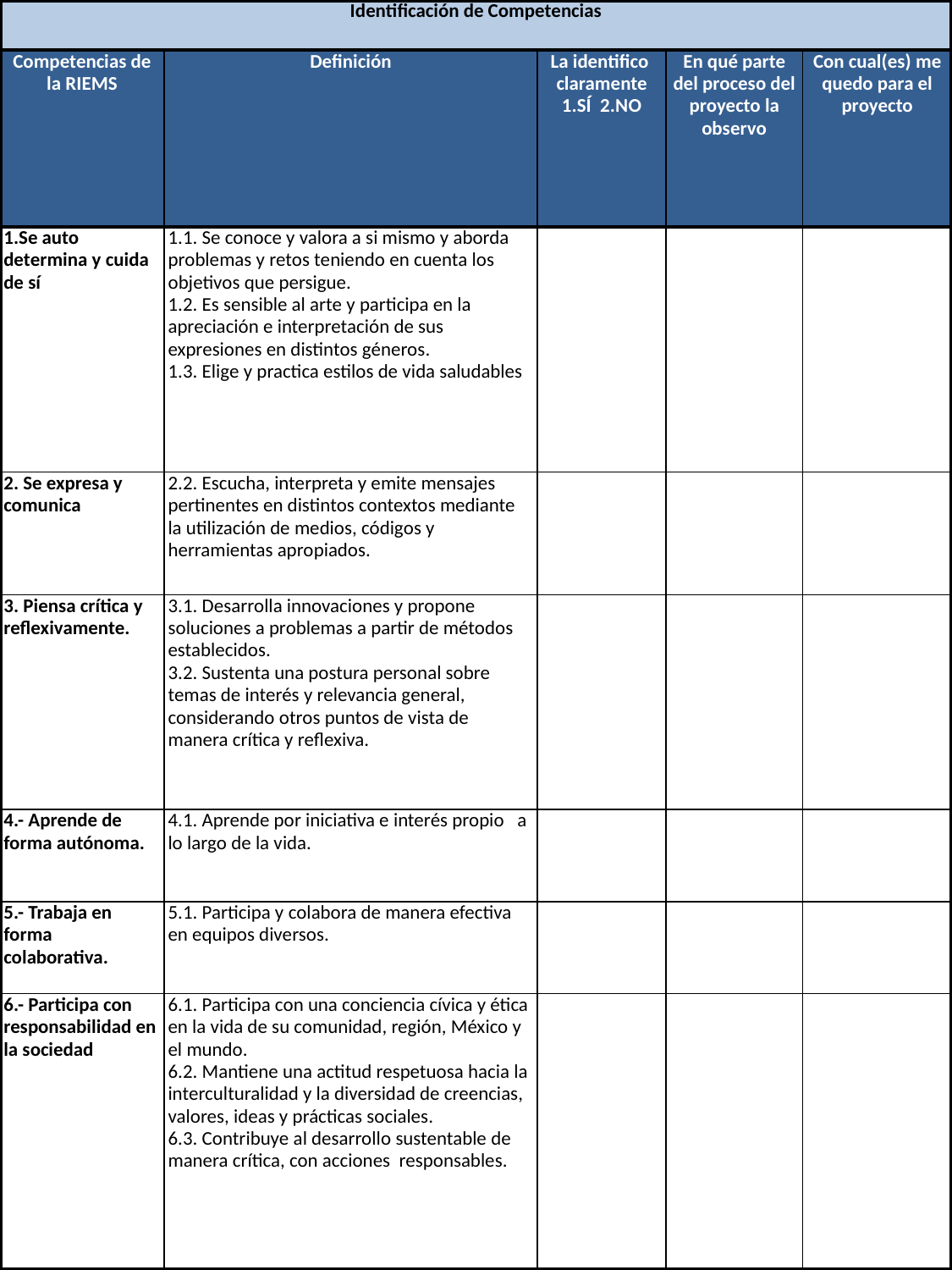

| Identificación de Competencias |  |  |  |  |
| --- | --- | --- | --- | --- |
| Competencias de la RIEMS | Definición | La identifico claramente 1.SÍ 2.NO | En qué parte del proceso del proyecto la observo | Con cual(es) me quedo para el proyecto |
| 1.Se auto determina y cuida de sí | 1.1. Se conoce y valora a si mismo y aborda problemas y retos teniendo en cuenta los objetivos que persigue. 1.2. Es sensible al arte y participa en la apreciación e interpretación de sus expresiones en distintos géneros. 1.3. Elige y practica estilos de vida saludables |  |  |  |
| 2. Se expresa y comunica | 2.2. Escucha, interpreta y emite mensajes pertinentes en distintos contextos mediante la utilización de medios, códigos y herramientas apropiados. |  |  |  |
| 3. Piensa crítica y reflexivamente. | 3.1. Desarrolla innovaciones y propone soluciones a problemas a partir de métodos establecidos. 3.2. Sustenta una postura personal sobre temas de interés y relevancia general, considerando otros puntos de vista de manera crítica y reflexiva. |  |  |  |
| 4.- Aprende de forma autónoma. | 4.1. Aprende por iniciativa e interés propio a lo largo de la vida. |  |  |  |
| 5.- Trabaja en forma colaborativa. | 5.1. Participa y colabora de manera efectiva en equipos diversos. |  |  |  |
| 6.- Participa con responsabilidad en la sociedad | 6.1. Participa con una conciencia cívica y ética en la vida de su comunidad, región, México y el mundo. 6.2. Mantiene una actitud respetuosa hacia la interculturalidad y la diversidad de creencias, valores, ideas y prácticas sociales. 6.3. Contribuye al desarrollo sustentable de manera crítica, con acciones responsables. |  |  |  |